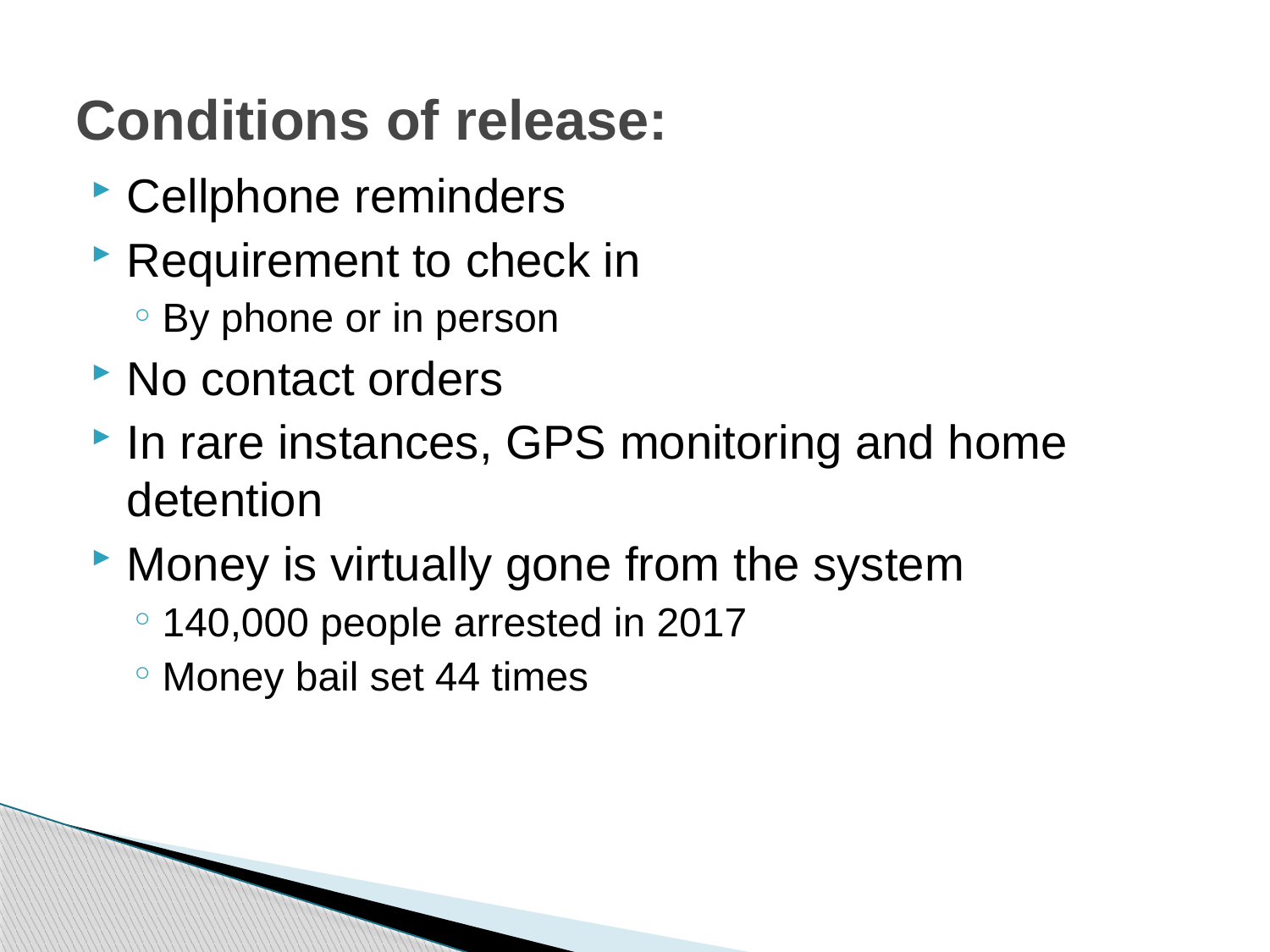

# Conditions of release:
Cellphone reminders
Requirement to check in
By phone or in person
No contact orders
In rare instances, GPS monitoring and home detention
Money is virtually gone from the system
140,000 people arrested in 2017
Money bail set 44 times